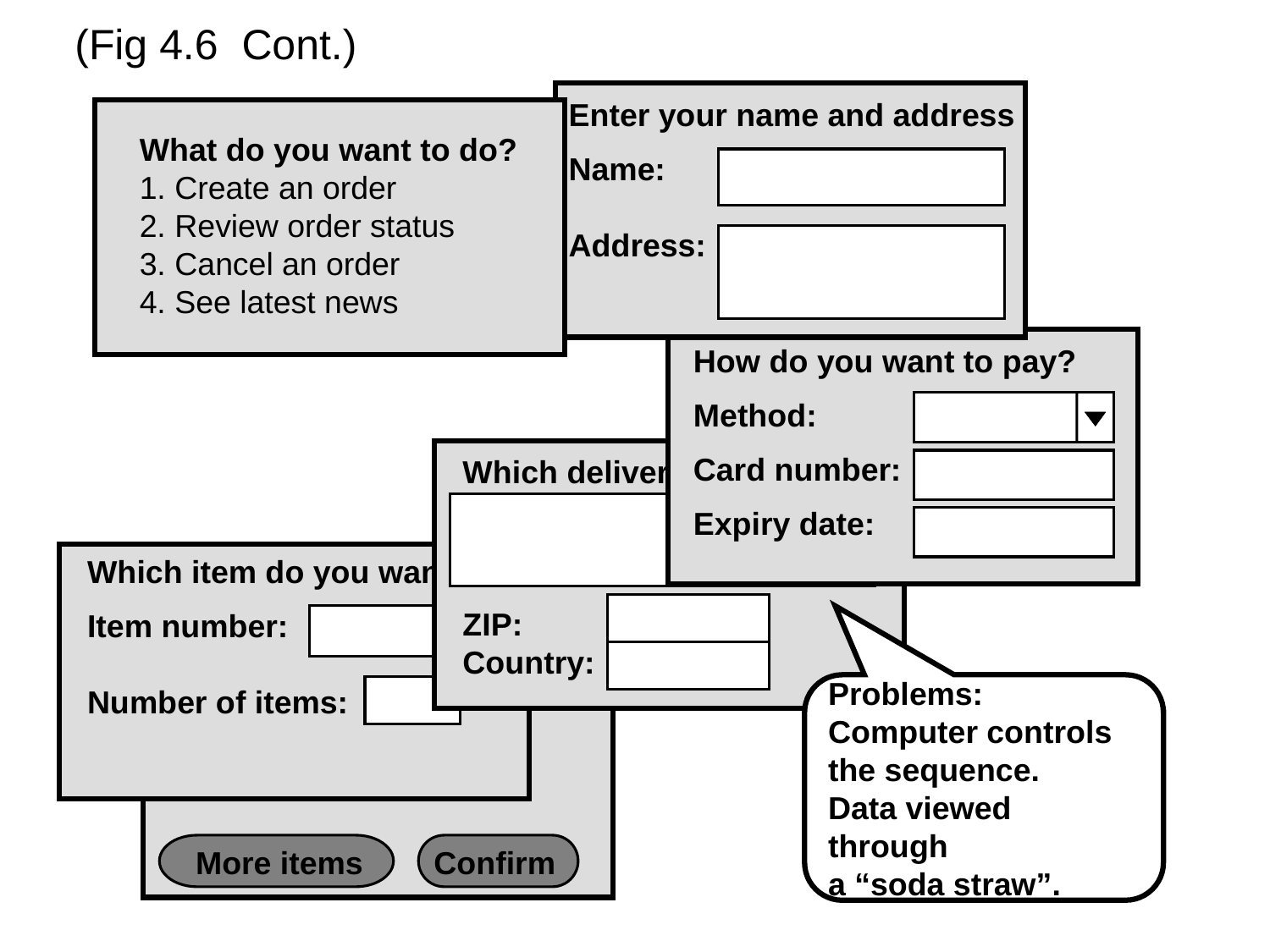

(Fig 4.6  Cont.)

Enter your name and address
Name:

Address:

What do you want to do?
1. Create an order
2. Review order status
3. Cancel an order
4. See latest news

How do you want to pay?
Method:
Card number:
Expiry date:

Which delivery address?

ZIP:
Country:

Which item do you want?
Item number:

Number of items:

More items        Confirm
Problems:
Computer controls
the sequence.
Data viewed through
a “soda straw”.